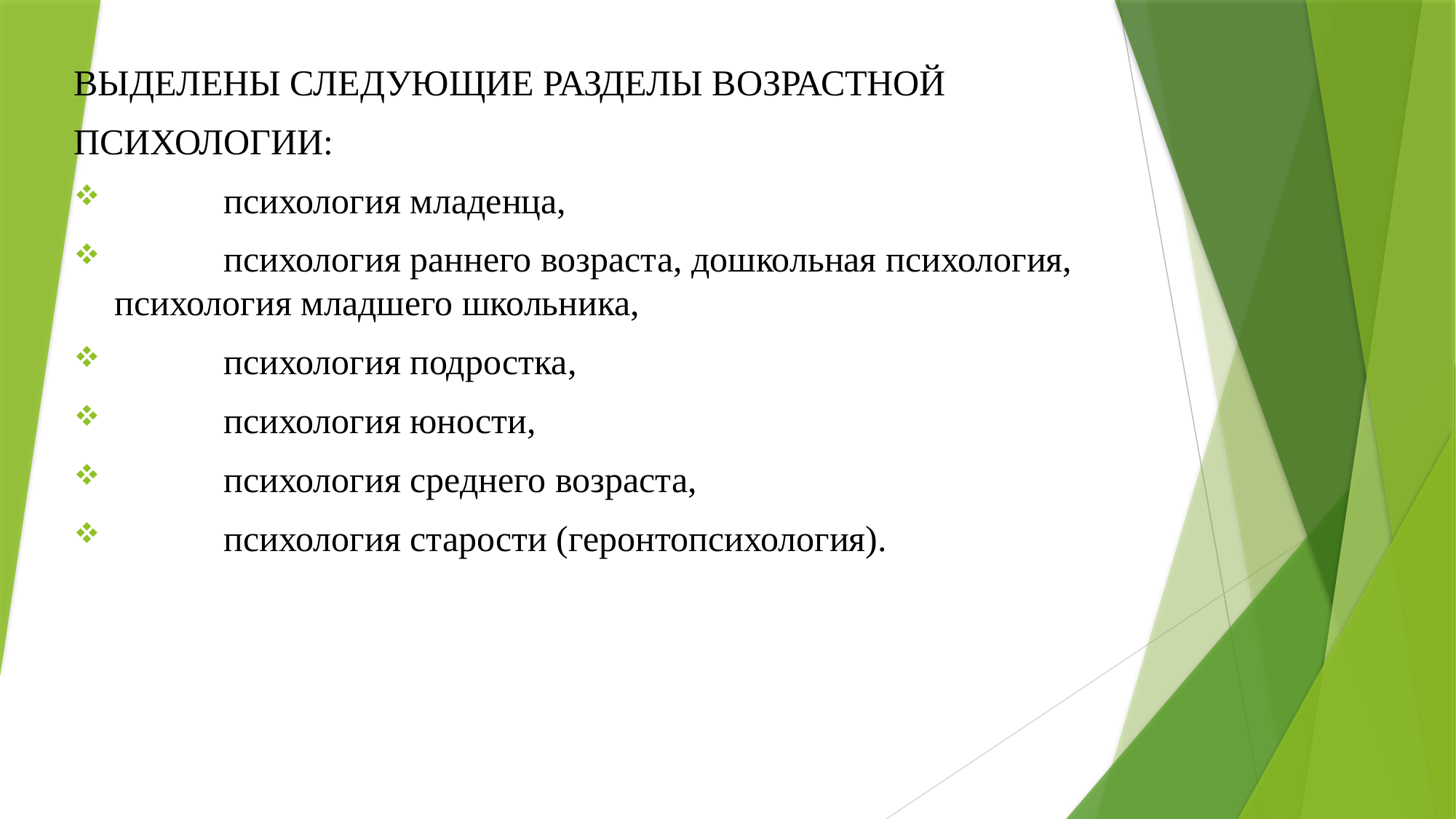

ВЫДЕЛЕНЫ СЛЕДУЮЩИЕ РАЗДЕЛЫ ВОЗРАСТНОЙ
ПСИХОЛОГИИ:
	психология младенца,
	психология раннего возраста, дошкольная психология, психология младшего школьника,
	психология подростка,
	психология юности,
	психология среднего возраста,
	психология старости (геронтопсихология).